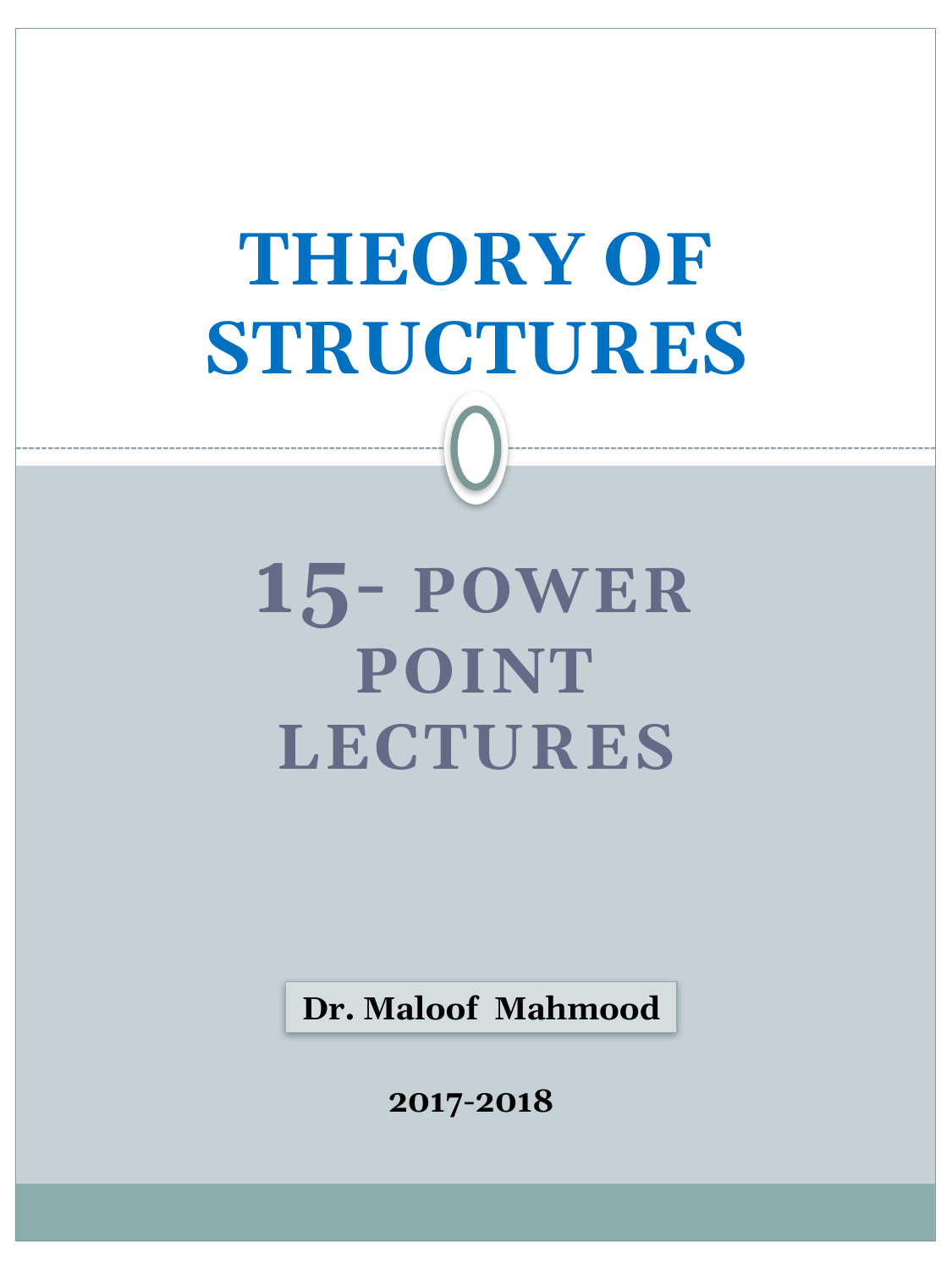

# THEORY OF STRUCTURES
15- Power point Lectures
Dr. Maloof  Mahmood
2017-2018